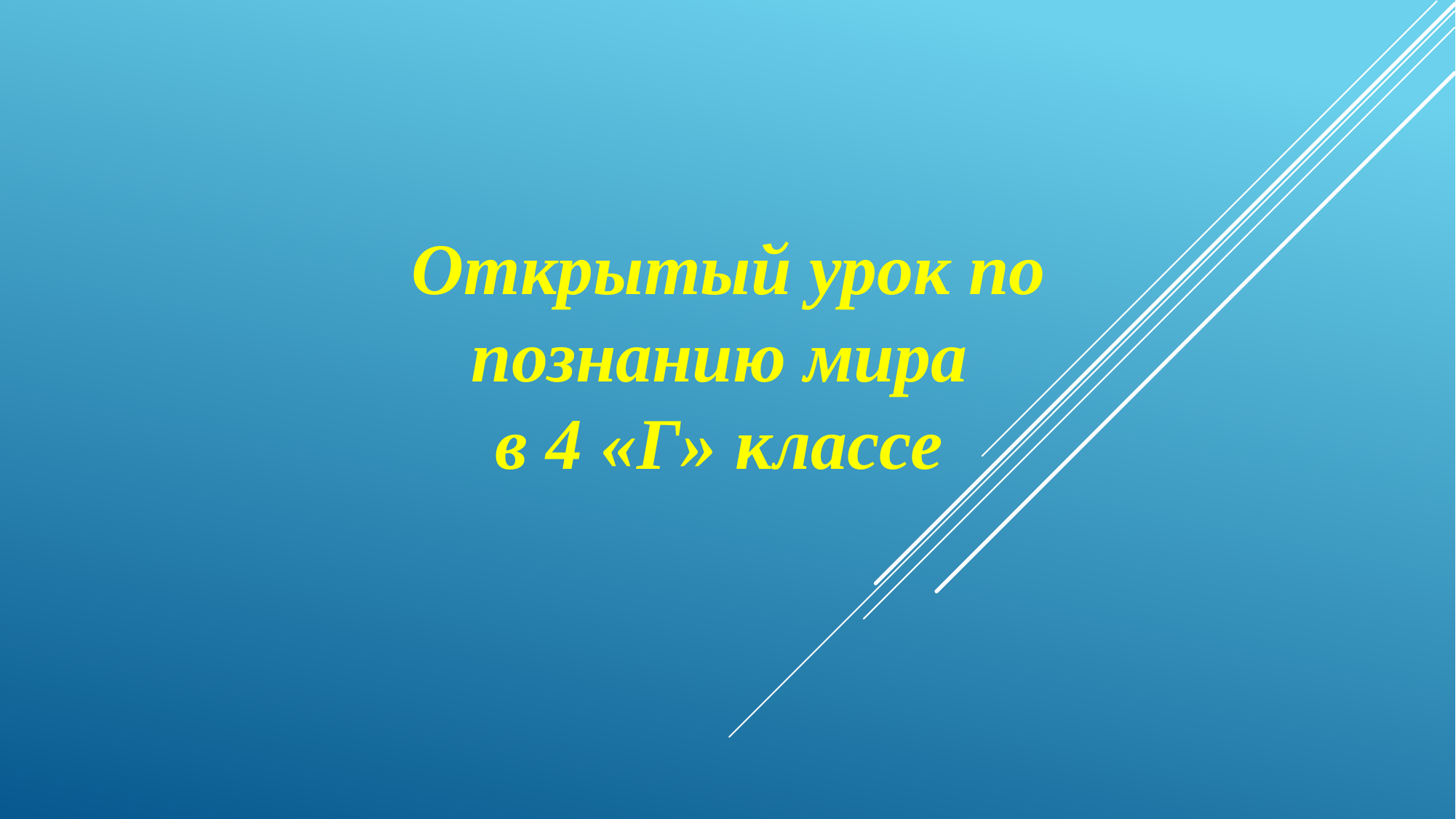

Открытый урок по познанию мира
в 4 «Г» классе